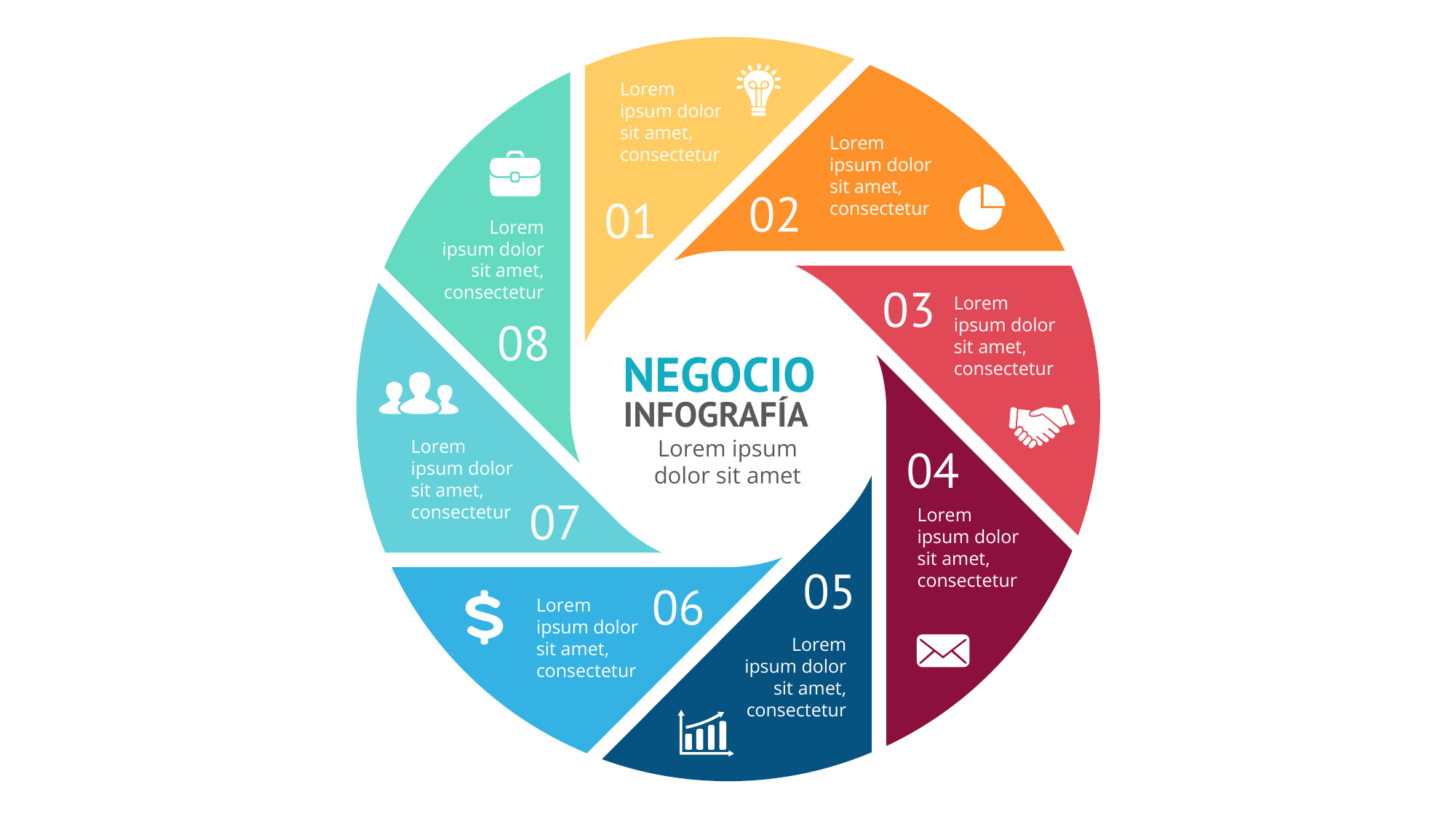

Lorem ipsum dolor sit amet, consectetur
Lorem ipsum dolor sit amet, consectetur

02

01
Lorem ipsum dolor sit amet, consectetur

03

Lorem ipsum dolor sit amet, consectetur

08
NEGOCIO

INFOGRAFÍA

Lorem ipsum dolor sit amet
Lorem ipsum dolor sit amet, consectetur
04

07
Lorem ipsum dolor sit amet, consectetur

05
06
Lorem ipsum dolor sit amet, consectetur

Lorem ipsum dolor sit amet, consectetur